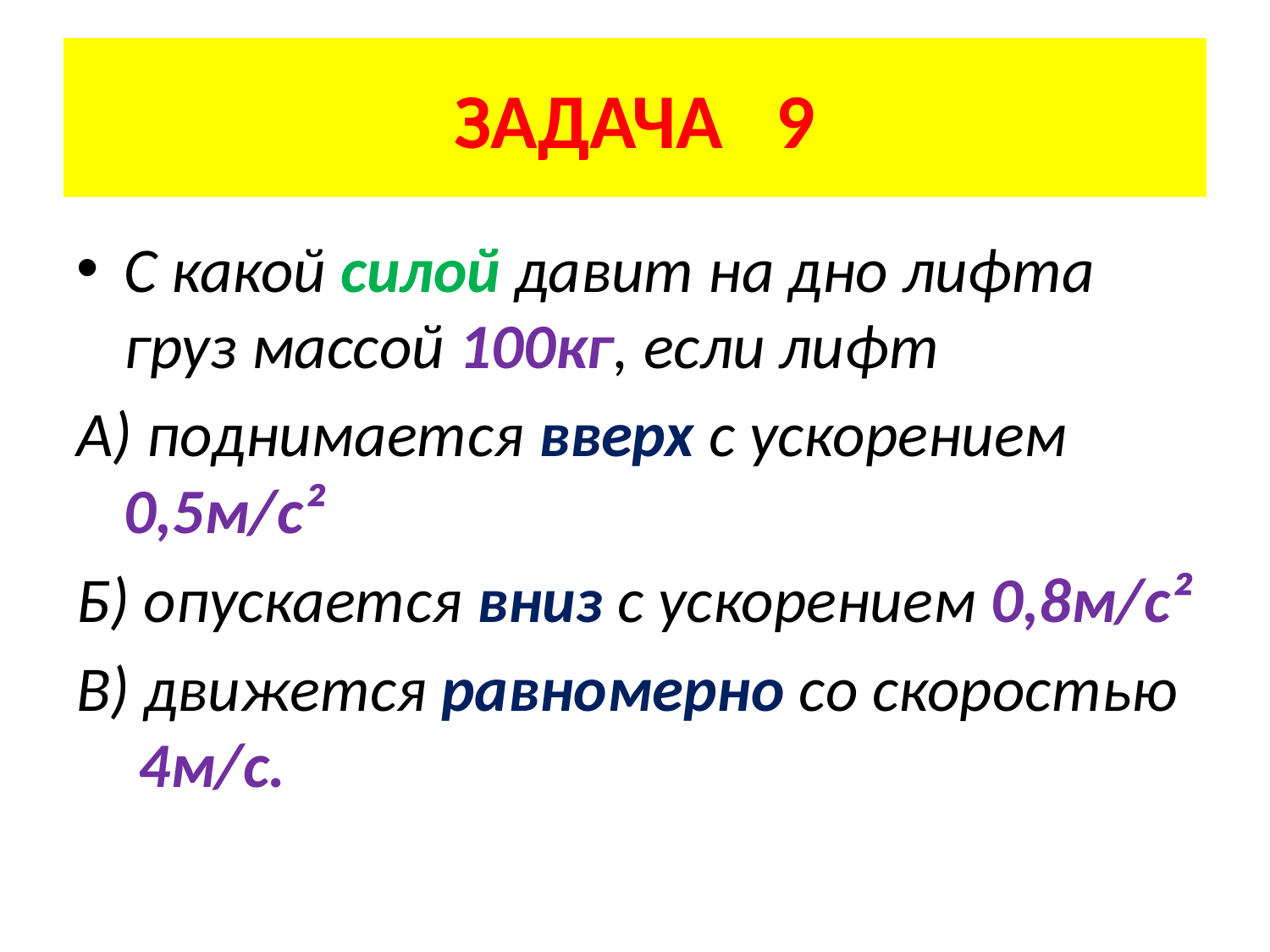

# ЗАДАЧА   9
С какой силой давит на дно лифта груз массой 100кг, если лифт
А) поднимается вверх с ускорением 0,5м/с²
Б) опускается вниз с ускорением 0,8м/с²
В) движется равномерно со скоростью   4м/с.